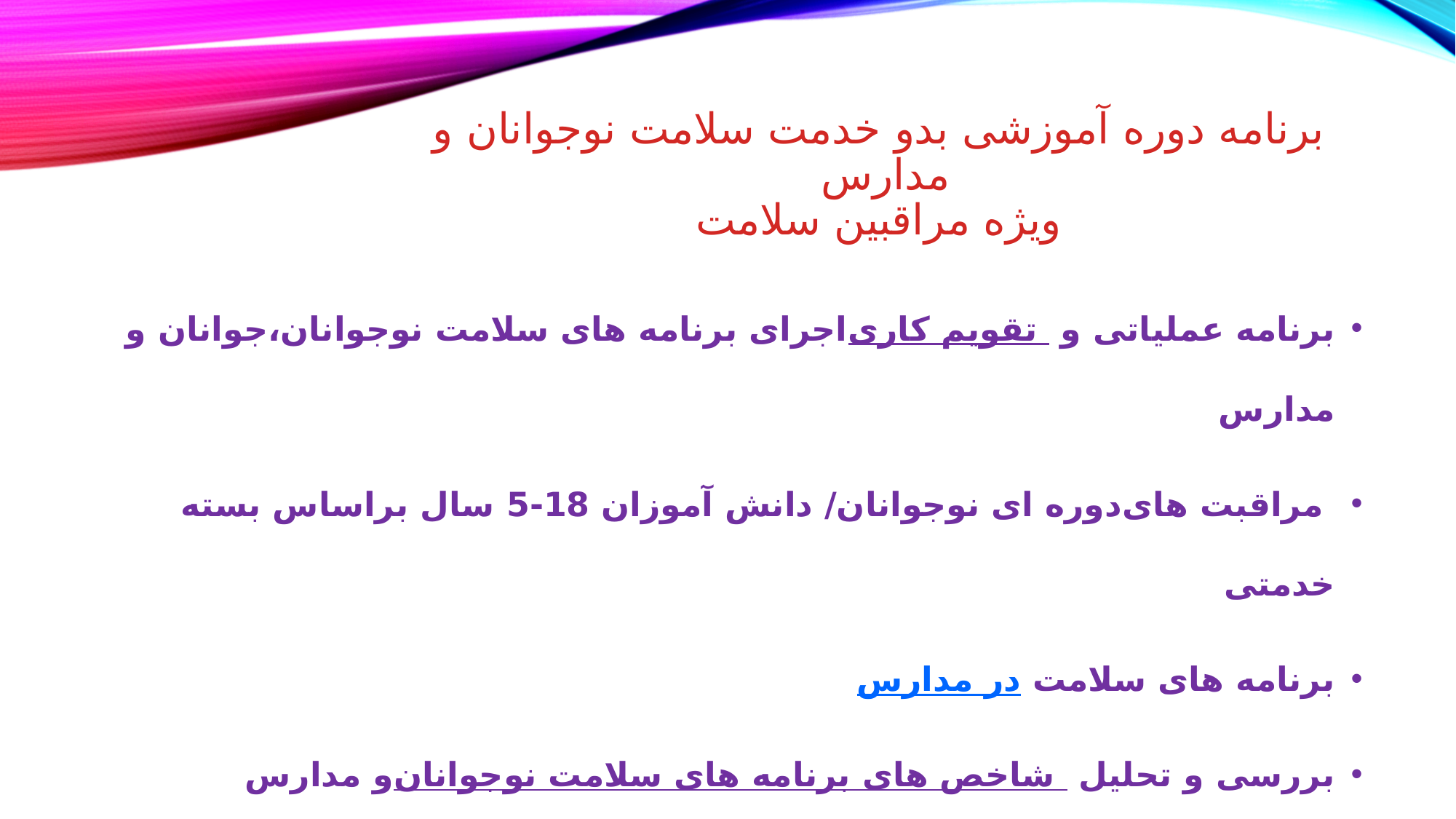

# برنامه دوره آموزشی بدو خدمت سلامت نوجوانان و مدارس ویژه مراقبین سلامت
برنامه عملیاتی و تقویم کاری اجرای برنامه های سلامت نوجوانان،جوانان و مدارس
مراقبت های دوره ای نوجوانان/ دانش آموزان 18-5 سال براساس بسته خدمتی
برنامه های سلامت در مدارس
بررسی و تحلیل شاخص های برنامه های سلامت نوجوانان و مدارس
مراقبت مرگ نوجوان و دانش آموزان